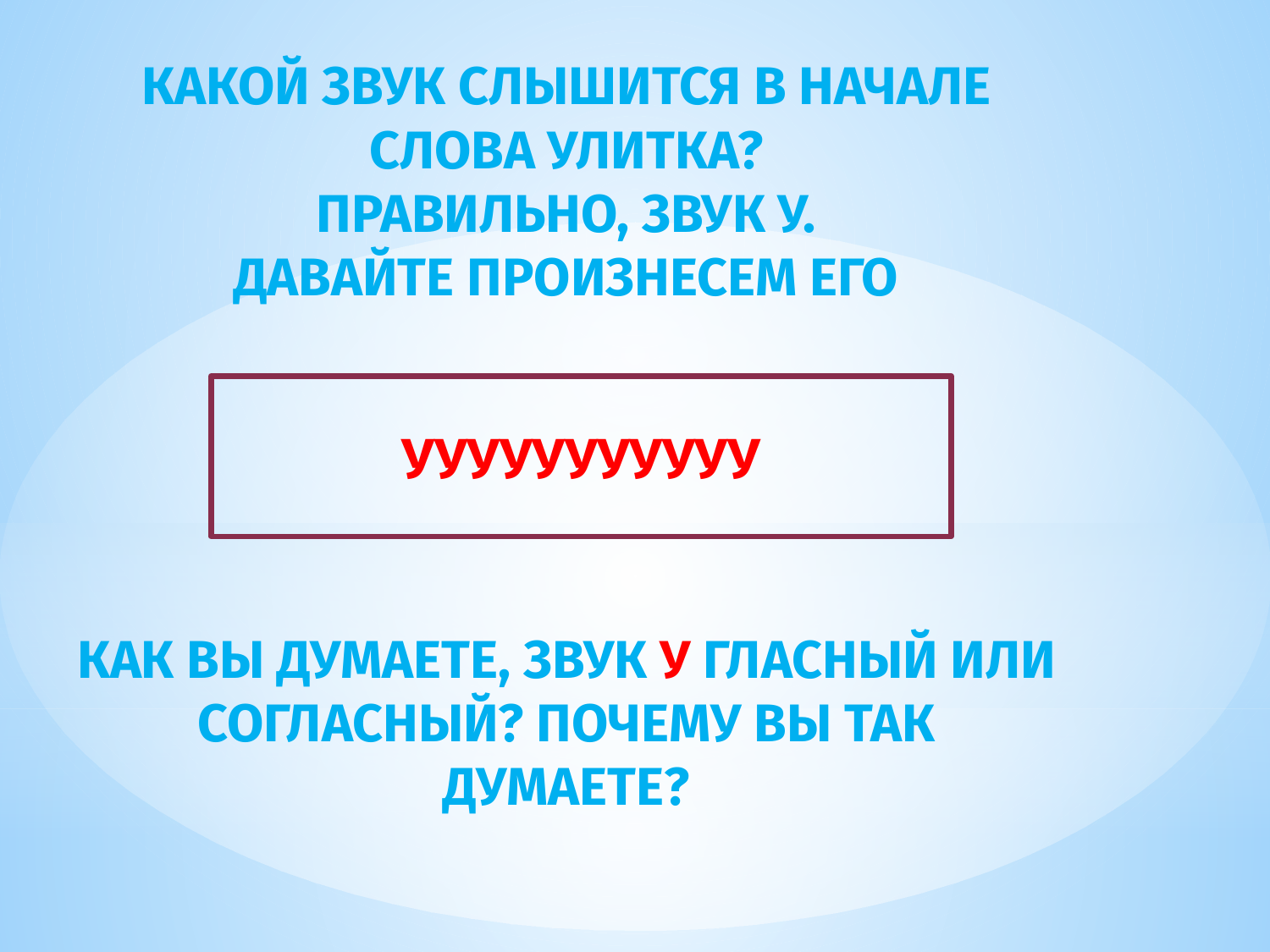

Какой звук слышится в начале слова УЛИТКА?
Правильно, звук У.
Давайте произнесем его
Как вы думаете, звук у гласный или согласный? Почему вы так думаете?
УУУУУУУУУУУ